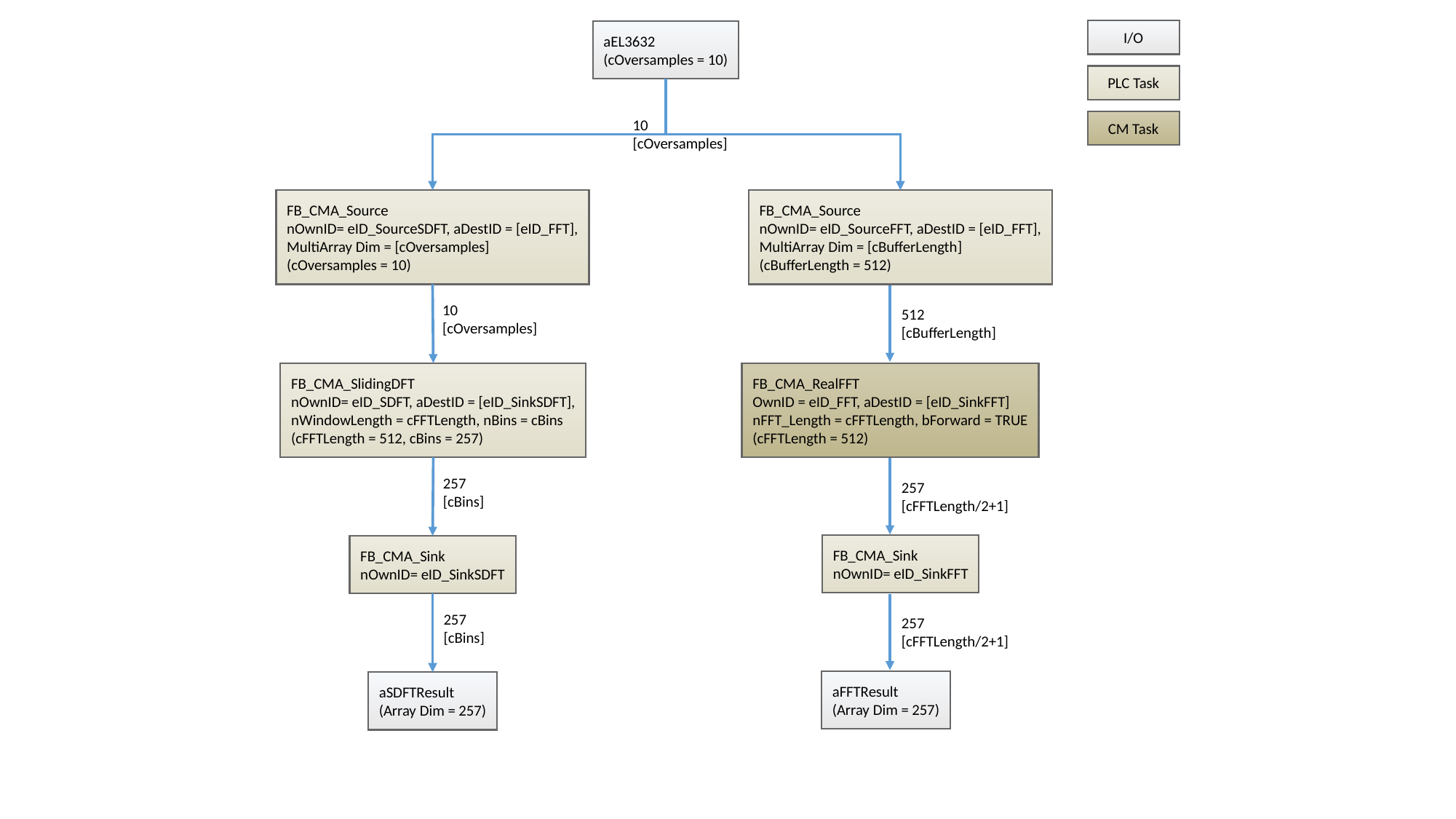

aEL3632
(cOversamples = 10)
I/O
PLC Task
10
[cOversamples]
CM Task
FB_CMA_Source
nOwnID= eID_SourceSDFT, aDestID = [eID_FFT],
MultiArray Dim = [cOversamples]
(cOversamples = 10)
FB_CMA_Source
nOwnID= eID_SourceFFT, aDestID = [eID_FFT],
MultiArray Dim = [cBufferLength]
(cBufferLength = 512)
10
[cOversamples]
512
[cBufferLength]
FB_CMA_RealFFT
OwnID = eID_FFT, aDestID = [eID_SinkFFT]
nFFT_Length = cFFTLength, bForward = TRUE
(cFFTLength = 512)
FB_CMA_SlidingDFT
nOwnID= eID_SDFT, aDestID = [eID_SinkSDFT],
nWindowLength = cFFTLength, nBins = cBins
(cFFTLength = 512, cBins = 257)
257
[cBins]
257
[cFFTLength/2+1]
FB_CMA_Sink
nOwnID= eID_SinkFFT
FB_CMA_Sink
nOwnID= eID_SinkSDFT
257
[cBins]
257
[cFFTLength/2+1]
aFFTResult
(Array Dim = 257)
aSDFTResult
(Array Dim = 257)